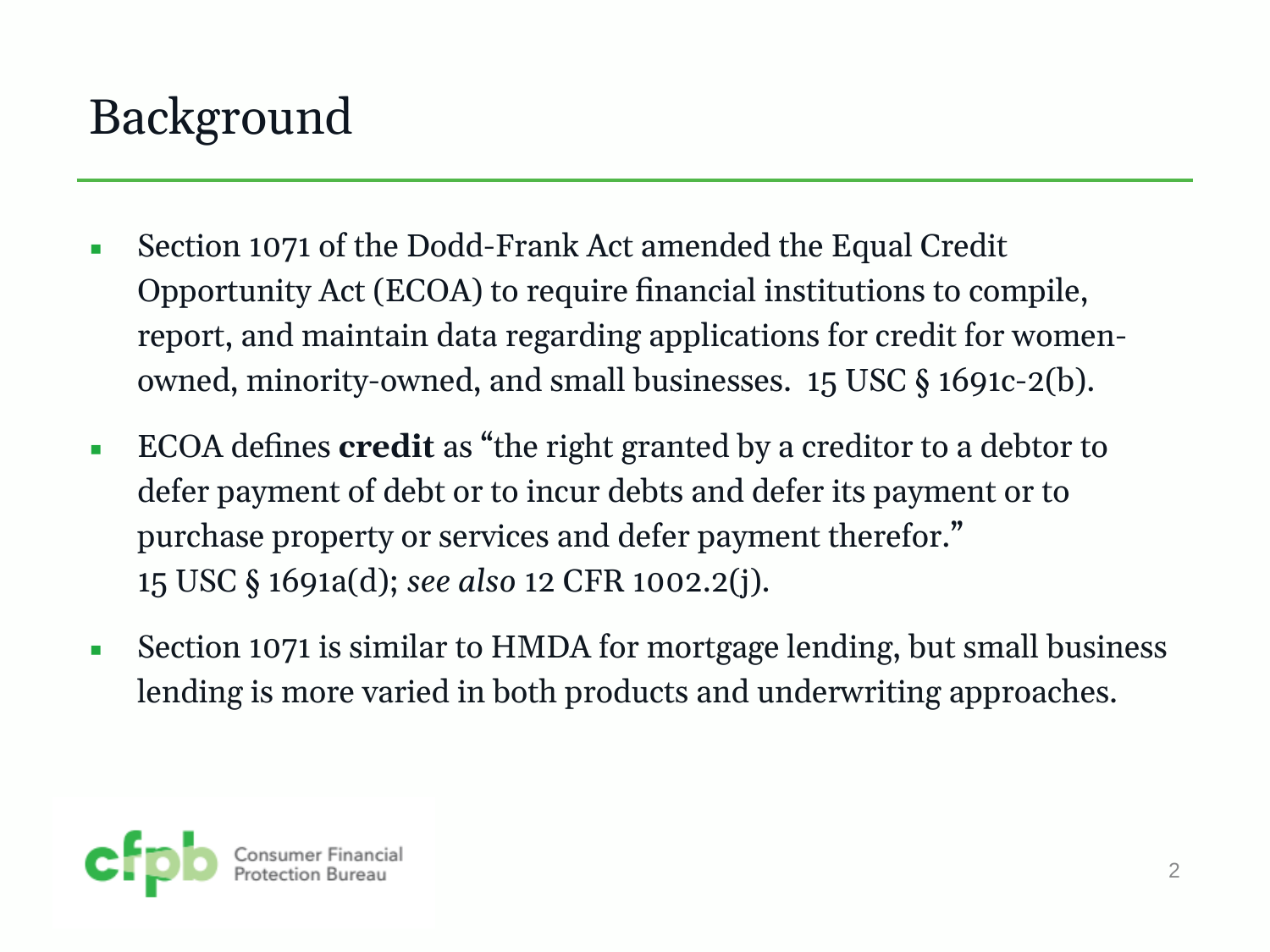

# Background
Section 1071 of the Dodd-Frank Act amended the Equal Credit Opportunity Act (ECOA) to require financial institutions to compile, report, and maintain data regarding applications for credit for women-owned, minority-owned, and small businesses.  15 USC § 1691c-2(b).
ECOA defines credit as “the right granted by a creditor to a debtor to defer payment of debt or to incur debts and defer its payment or to purchase property or services and defer payment therefor.”
15 USC § 1691a(d); see also 12 CFR 1002.2(j).
Section 1071 is similar to HMDA for mortgage lending, but small business lending is more varied in both products and underwriting approaches.
2